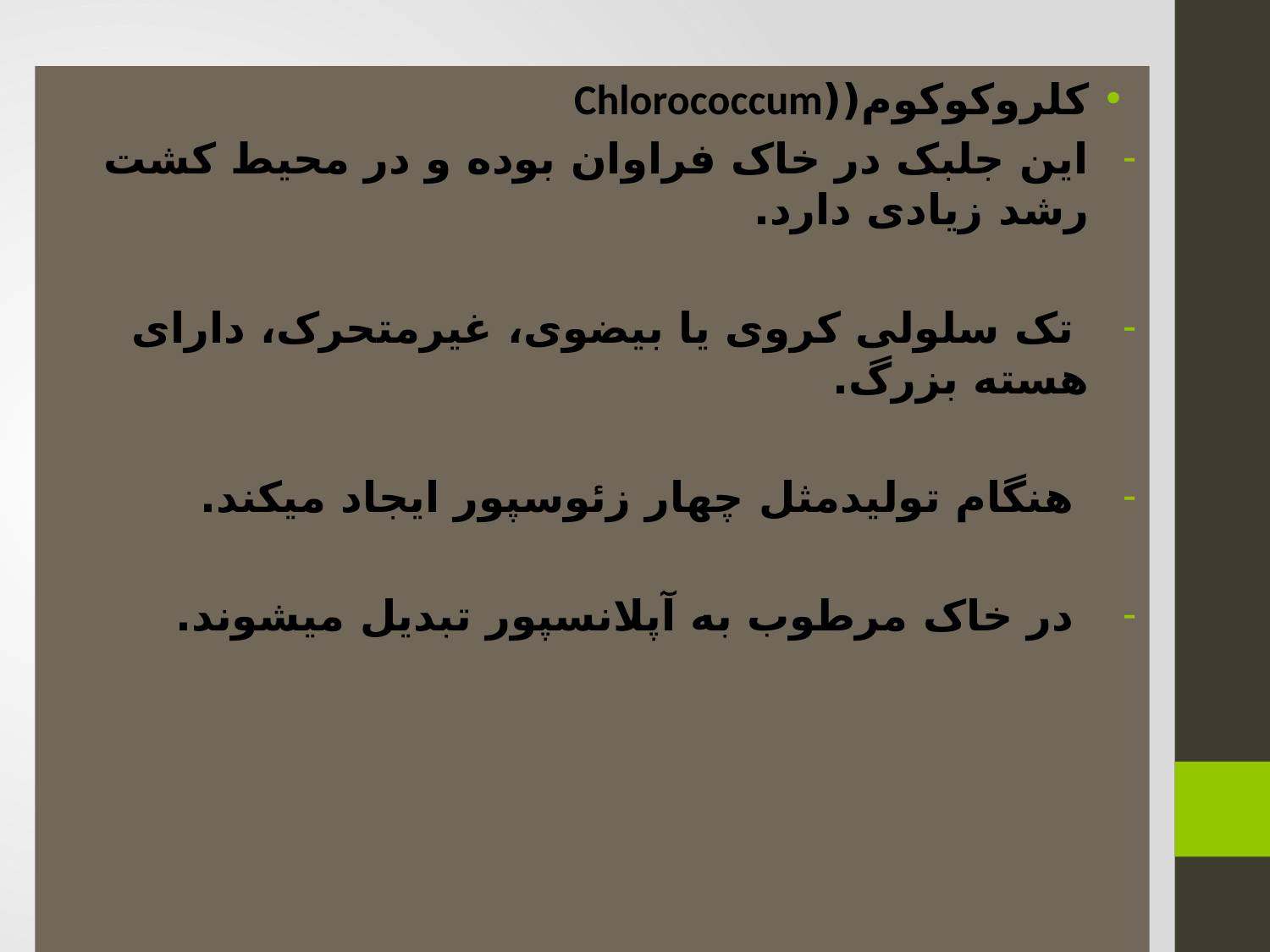

کلروکوکوم((Chlorococcum
این جلبک در خاک فراوان بوده و در محیط کشت رشد زیادی دارد.

 تک سلولی کروی یا بیضوی، غیرمتحرک، دارای هسته بزرگ.

 هنگام تولیدمثل چهار زئوسپور ایجاد میکند.

 در خاک مرطوب به آپلانسپور تبدیل میشوند.